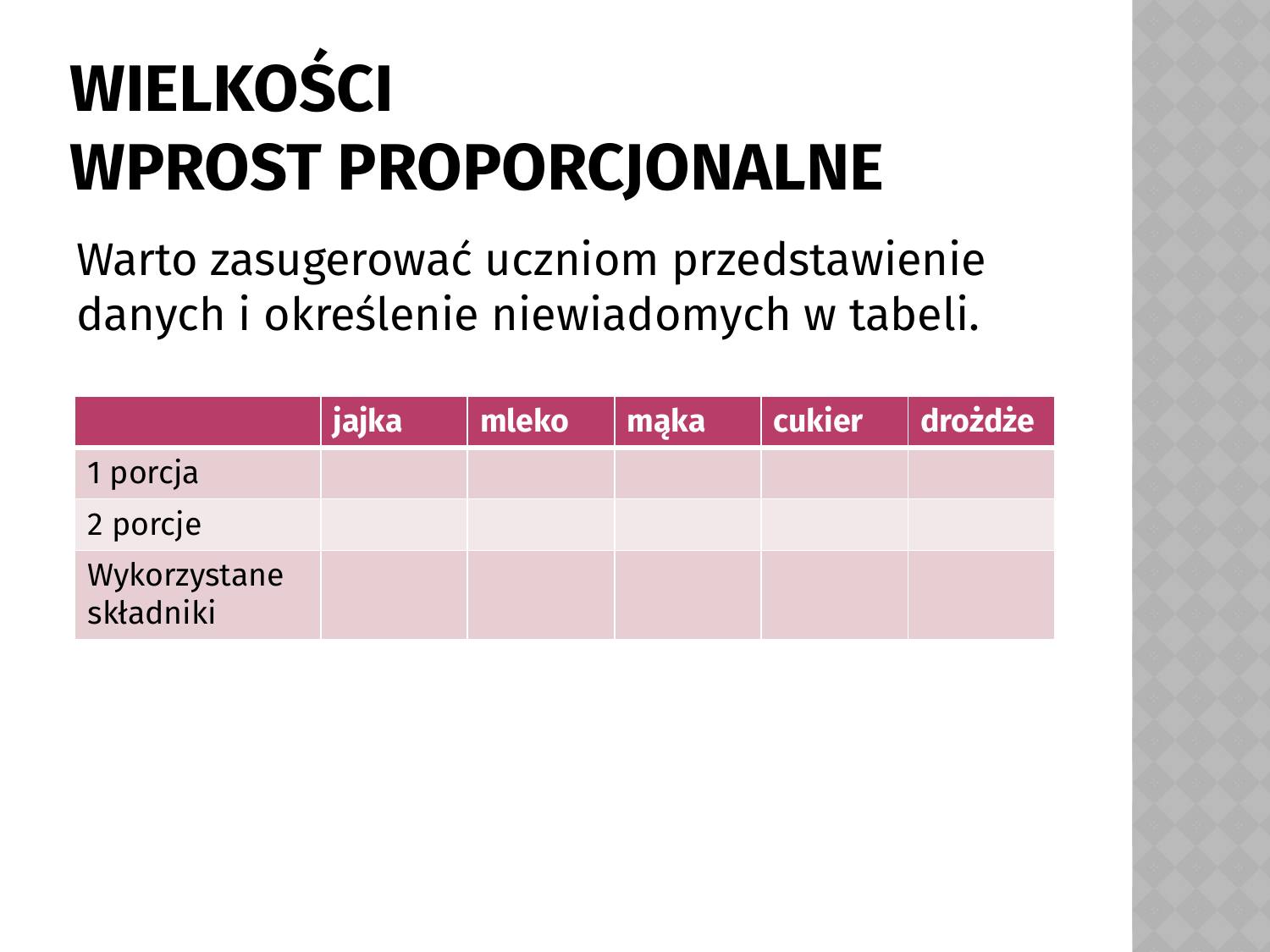

# Wielkości wprost proporcjonalne
Warto zasugerować uczniom przedstawienie danych i określenie niewiadomych w tabeli.

|  | jajka | mleko | mąka | cukier | drożdże |
| --- | --- | --- | --- | --- | --- |
| 1 porcja |  |  |  |  |  |
| 2 porcje |  |  |  |  |  |
| Wykorzystane składniki |  |  |  |  |  |